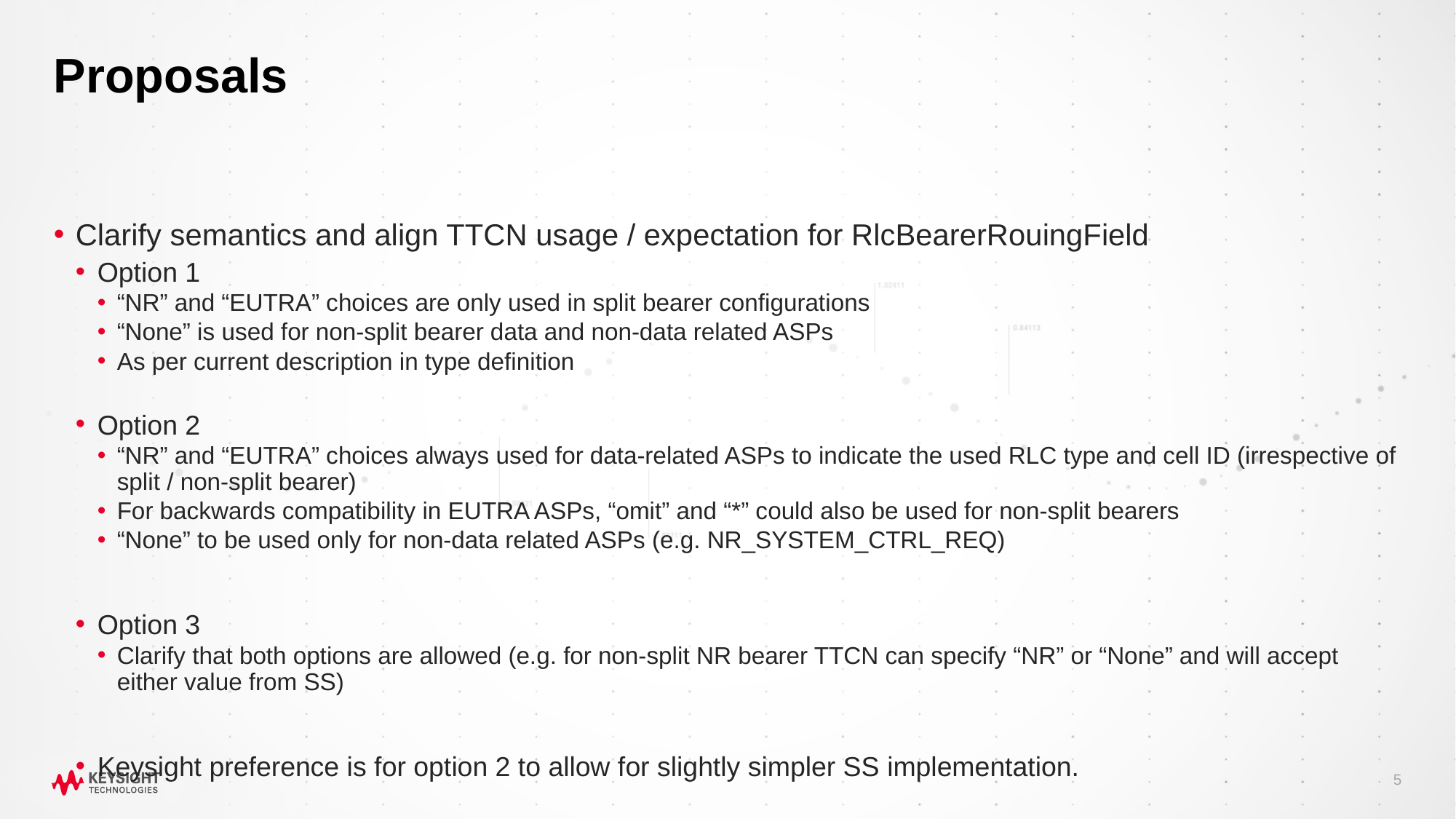

# Proposals
Clarify semantics and align TTCN usage / expectation for RlcBearerRouingField
Option 1
“NR” and “EUTRA” choices are only used in split bearer configurations
“None” is used for non-split bearer data and non-data related ASPs
As per current description in type definition

Option 2
“NR” and “EUTRA” choices always used for data-related ASPs to indicate the used RLC type and cell ID (irrespective of split / non-split bearer)
For backwards compatibility in EUTRA ASPs, “omit” and “*” could also be used for non-split bearers
“None” to be used only for non-data related ASPs (e.g. NR_SYSTEM_CTRL_REQ)

Option 3
Clarify that both options are allowed (e.g. for non-split NR bearer TTCN can specify “NR” or “None” and will accept either value from SS)

Keysight preference is for option 2 to allow for slightly simpler SS implementation.